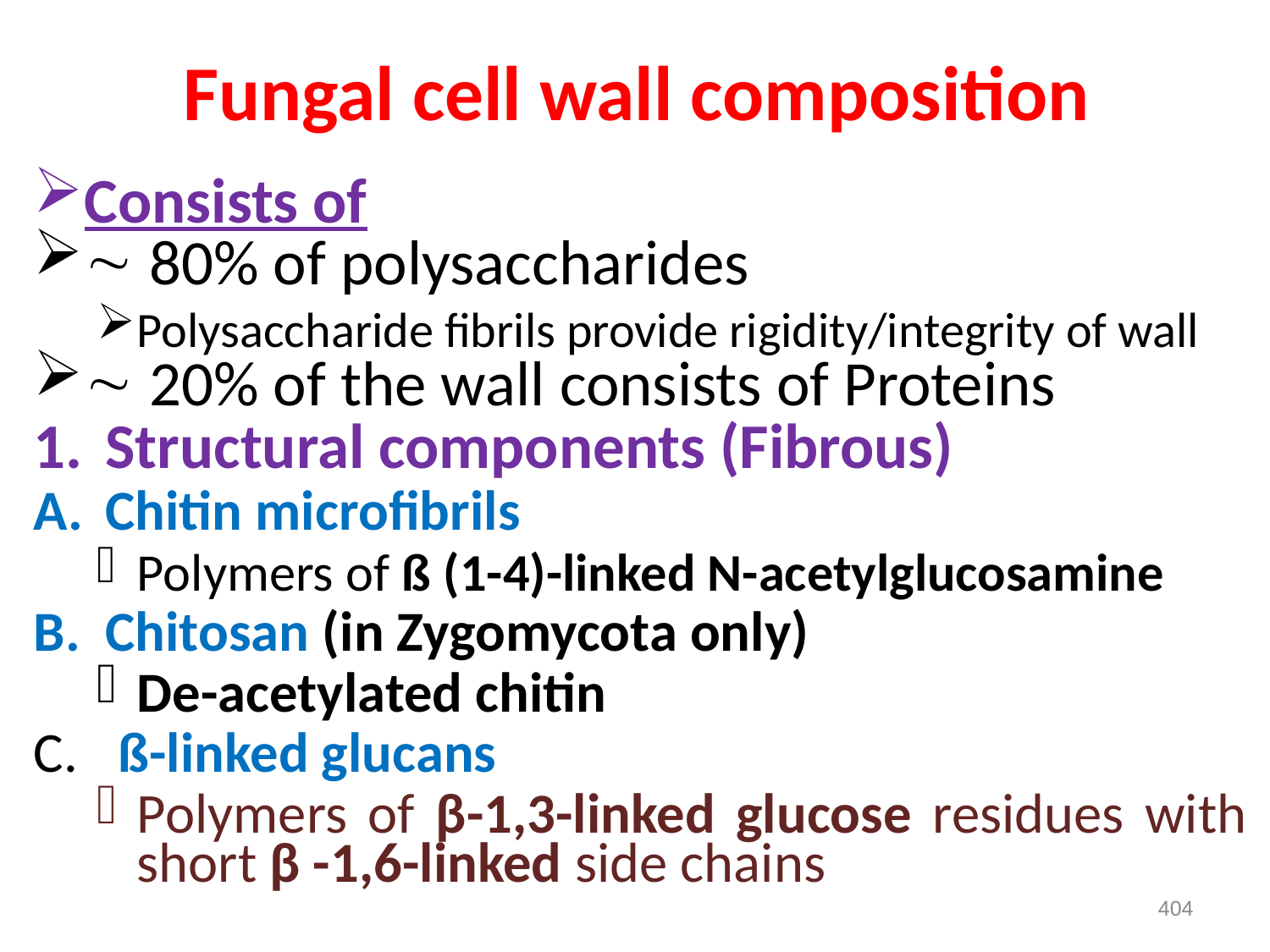

# Fungal cell wall composition
Consists of
∼ 80% of polysaccharides
Polysaccharide fibrils provide rigidity/integrity of wall
∼ 20% of the wall consists of Proteins
Structural components (Fibrous)
Chitin microfibrils
Polymers of ß (1-4)-linked N-acetylglucosamine
Chitosan (in Zygomycota only)
De-acetylated chitin
 ß-linked glucans
Polymers of β-1,3-linked glucose residues with short β -1,6-linked side chains

404